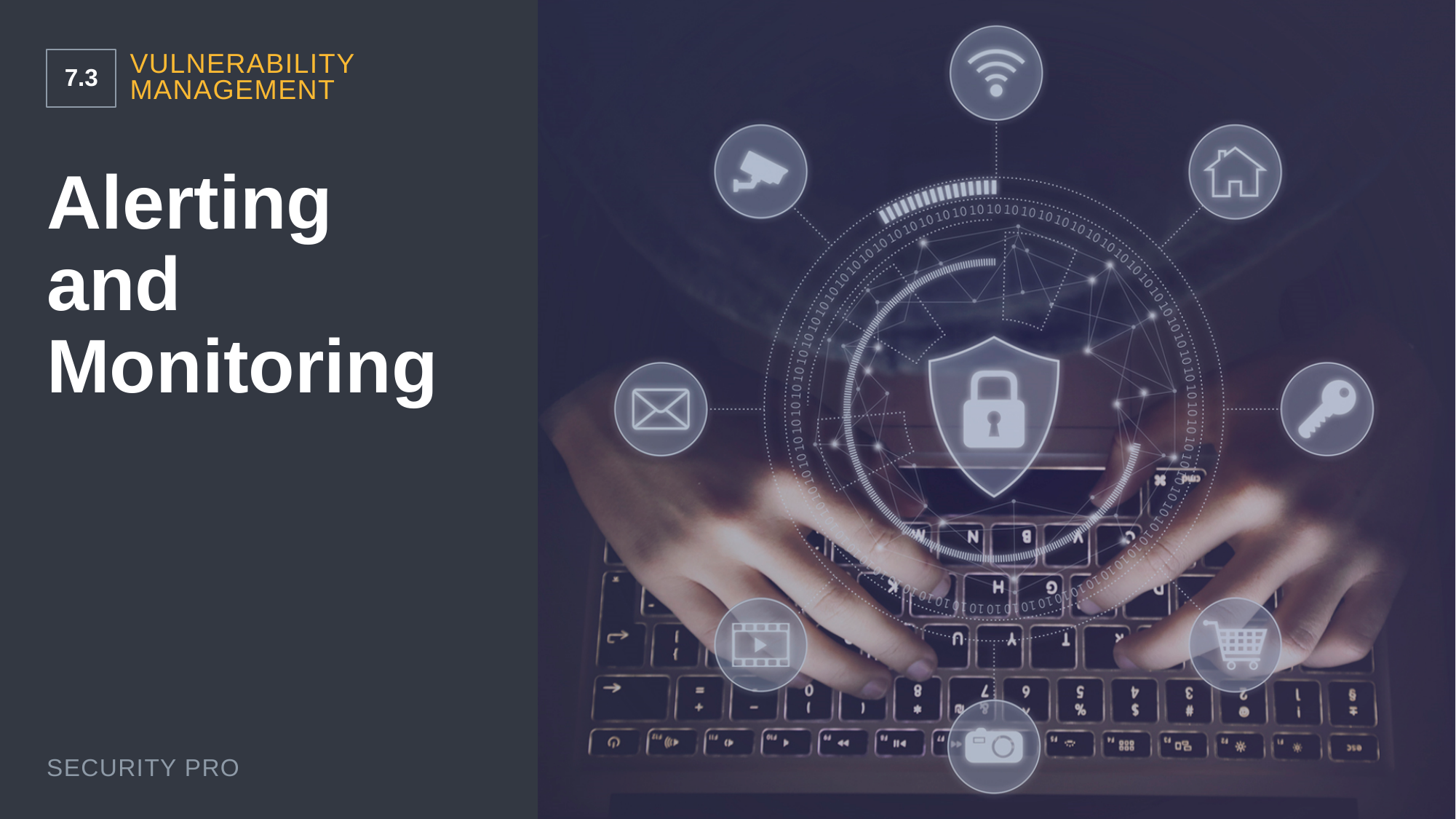

7.3
Vulnerability Management
# Alerting and Monitoring
Security Pro